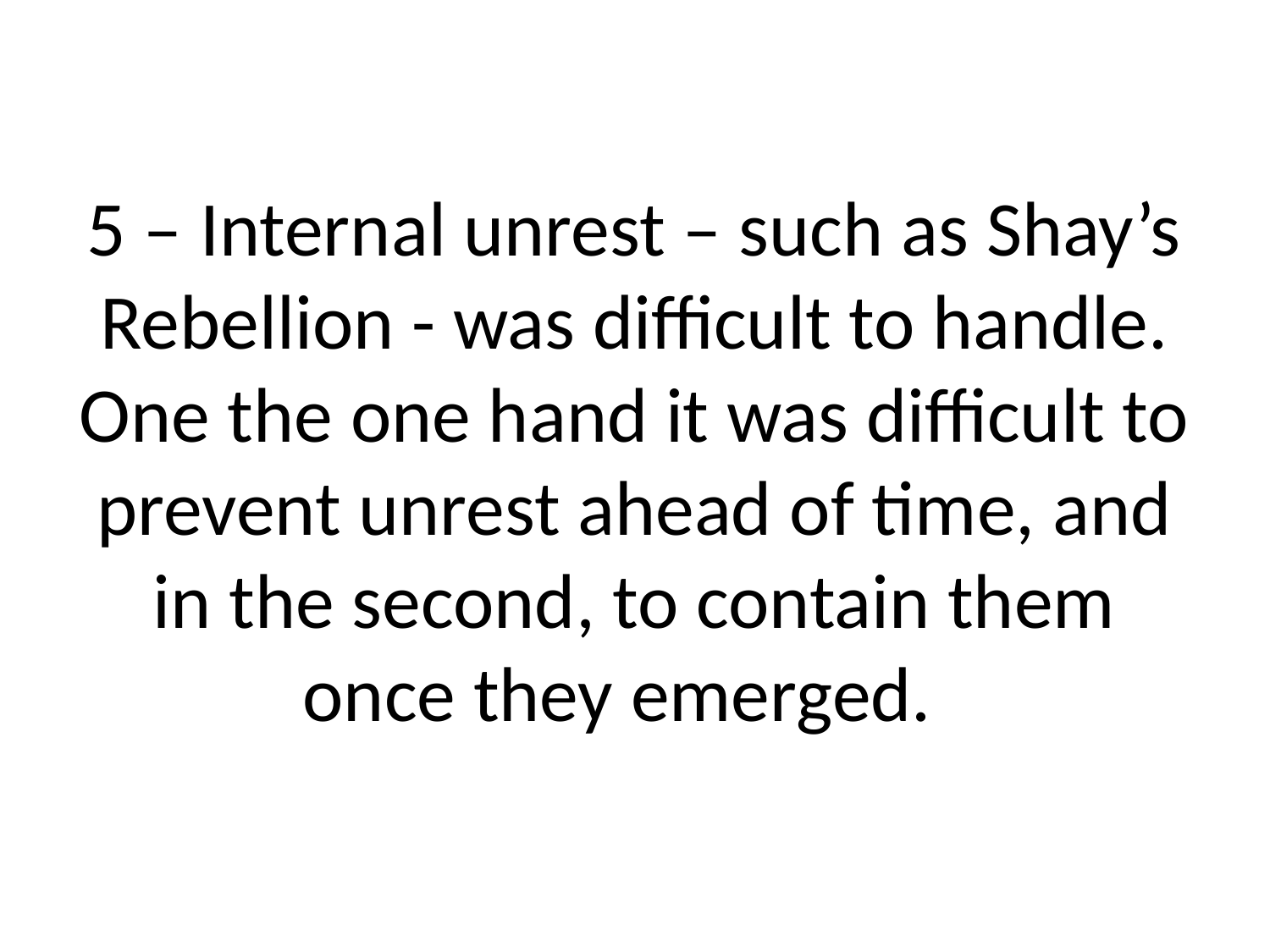

# 5 – Internal unrest – such as Shay’s Rebellion - was difficult to handle. One the one hand it was difficult to prevent unrest ahead of time, and in the second, to contain them once they emerged.